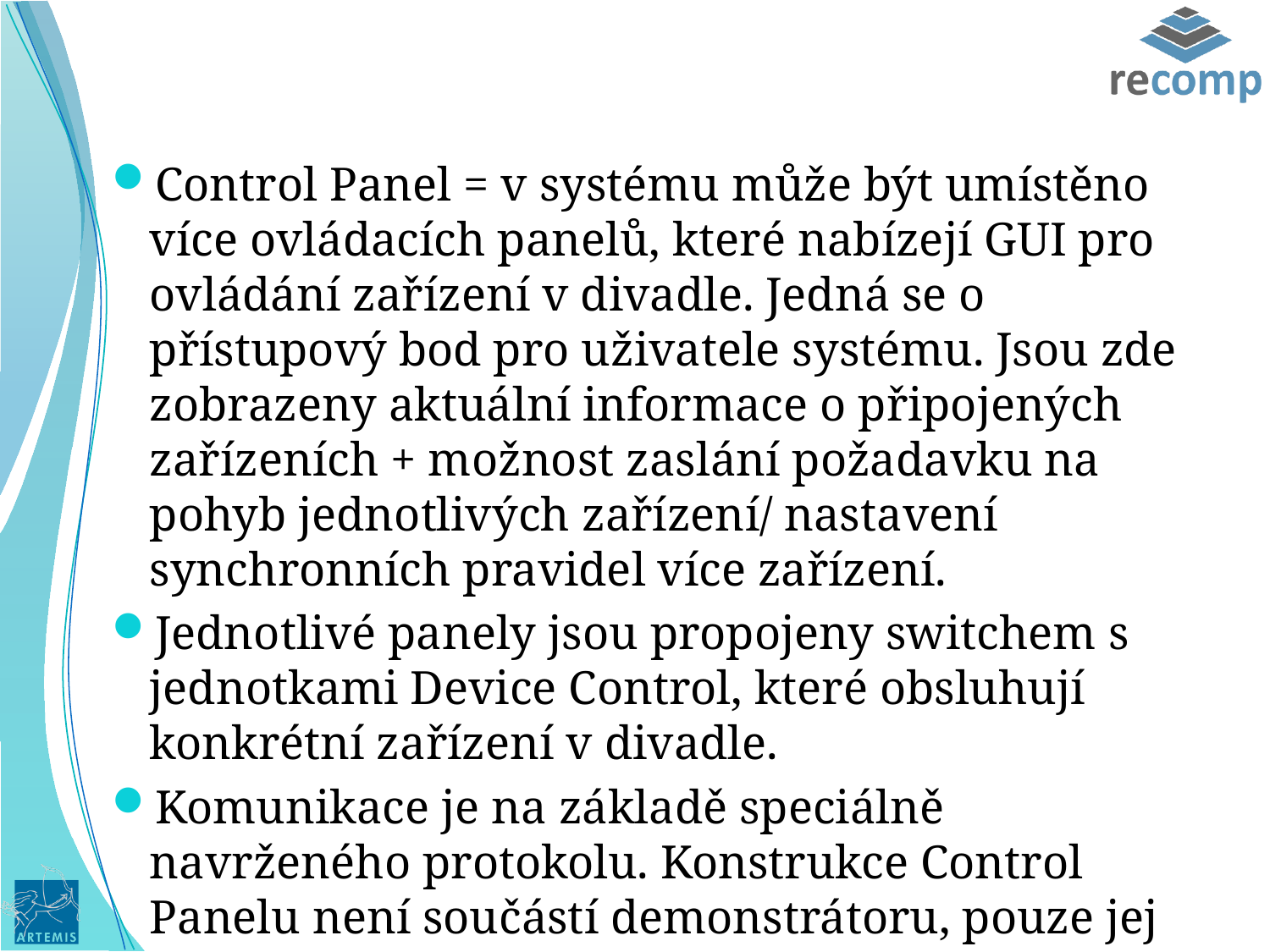

#
Control Panel = v systému může být umístěno více ovládacích panelů, které nabízejí GUI pro ovládání zařízení v divadle. Jedná se o přístupový bod pro uživatele systému. Jsou zde zobrazeny aktuální informace o připojených zařízeních + možnost zaslání požadavku na pohyb jednotlivých zařízení/ nastavení synchronních pravidel více zařízení.
Jednotlivé panely jsou propojeny switchem s jednotkami Device Control, které obsluhují konkrétní zařízení v divadle.
Komunikace je na základě speciálně navrženého protokolu. Konstrukce Control Panelu není součástí demonstrátoru, pouze jej využívá.